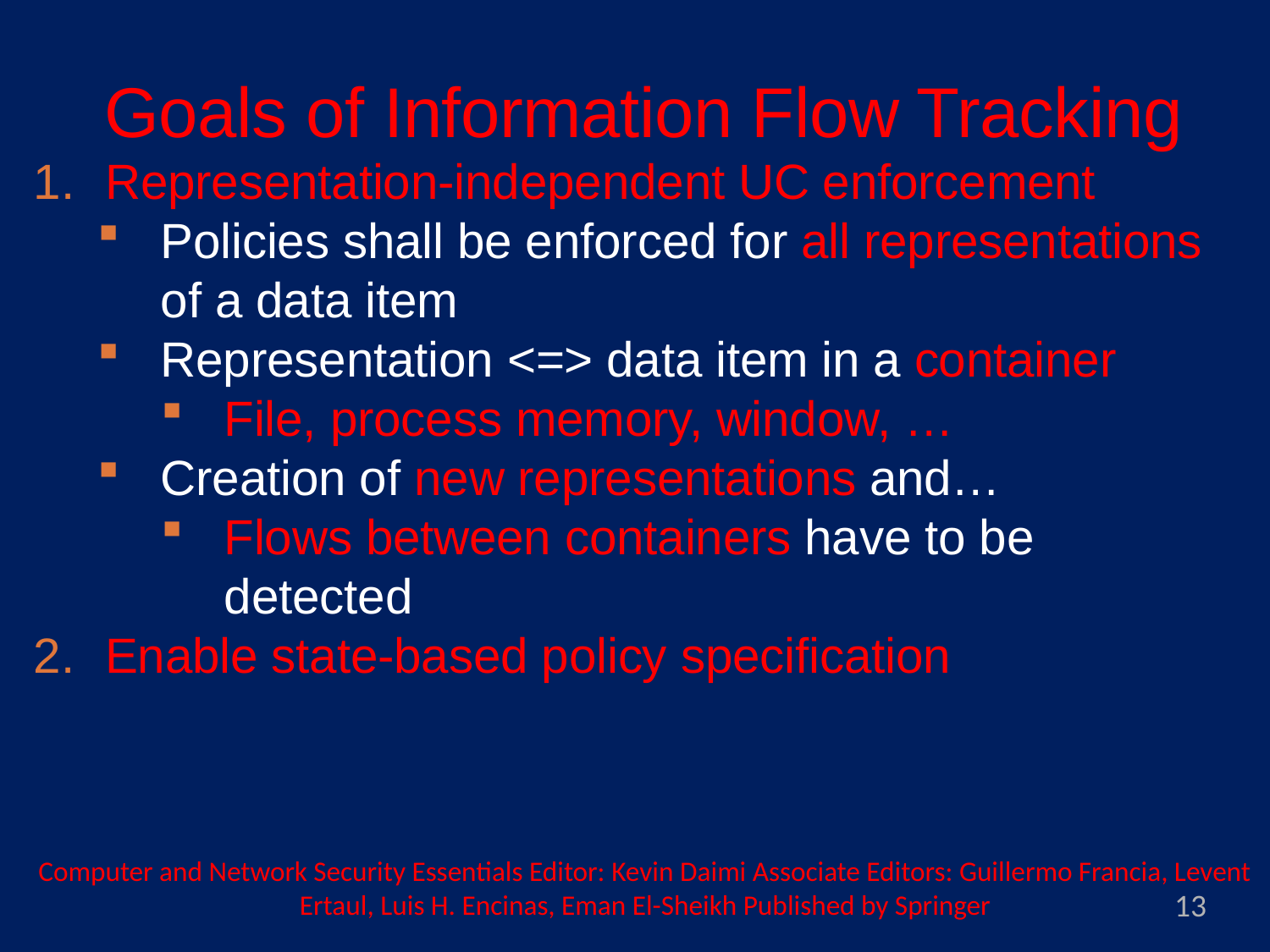

# Goals of Information Flow Tracking
Representation-independent UC enforcement
Policies shall be enforced for all representations of a data item
Representation <=> data item in a container
File, process memory, window, …
Creation of new representations and…
Flows between containers have to be detected
Enable state-based policy specification
Computer and Network Security Essentials Editor: Kevin Daimi Associate Editors: Guillermo Francia, Levent Ertaul, Luis H. Encinas, Eman El-Sheikh Published by Springer
13